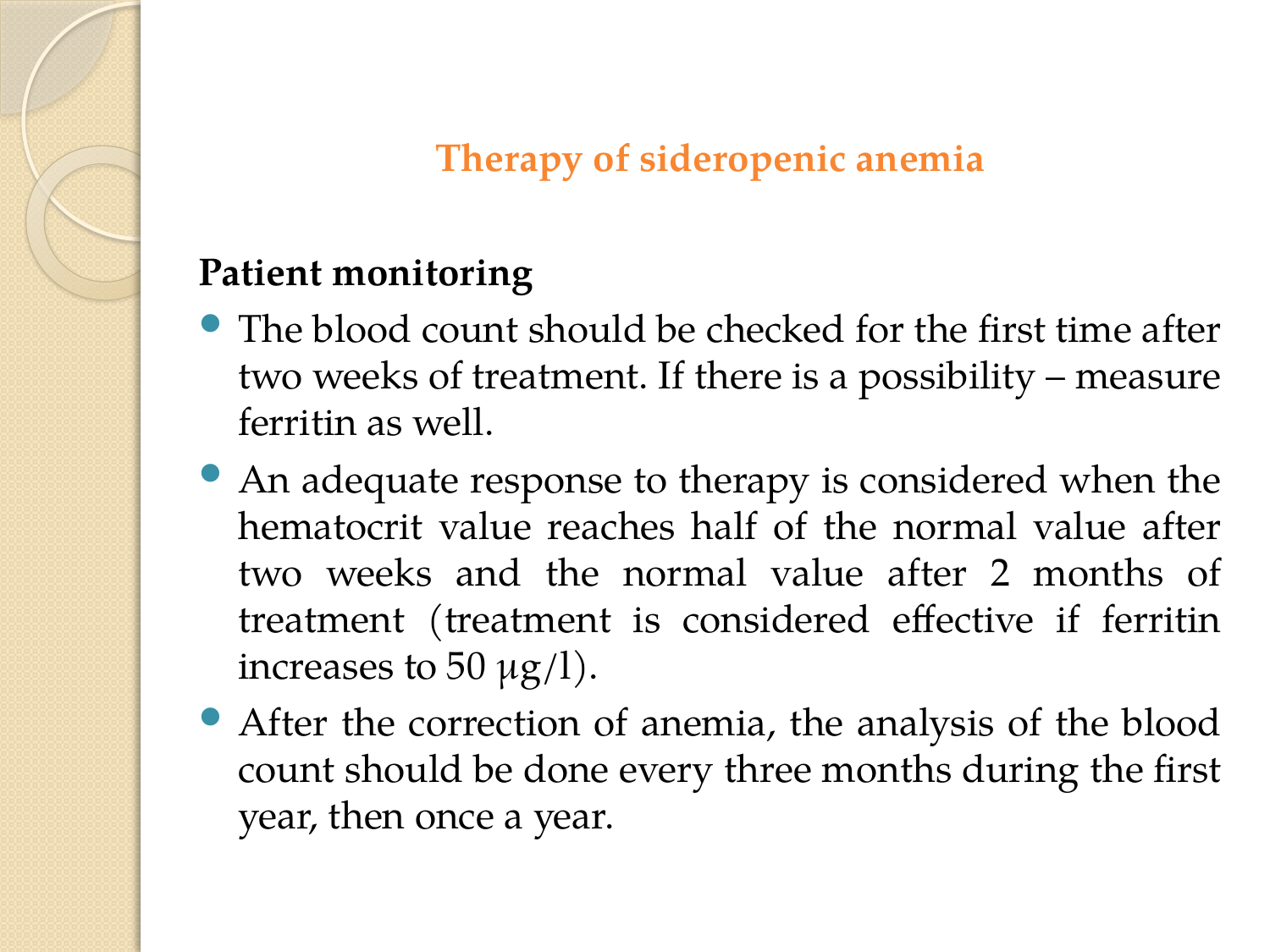

Therapy of sideropenic anemia

Patient monitoring
The blood count should be checked for the first time after two weeks of treatment. If there is a possibility – measure ferritin as well.
An adequate response to therapy is considered when the hematocrit value reaches half of the normal value after two weeks and the normal value after 2 months of treatment (treatment is considered effective if ferritin increases to 50 μg/l).
After the correction of anemia, the analysis of the blood count should be done every three months during the first year, then once a year.